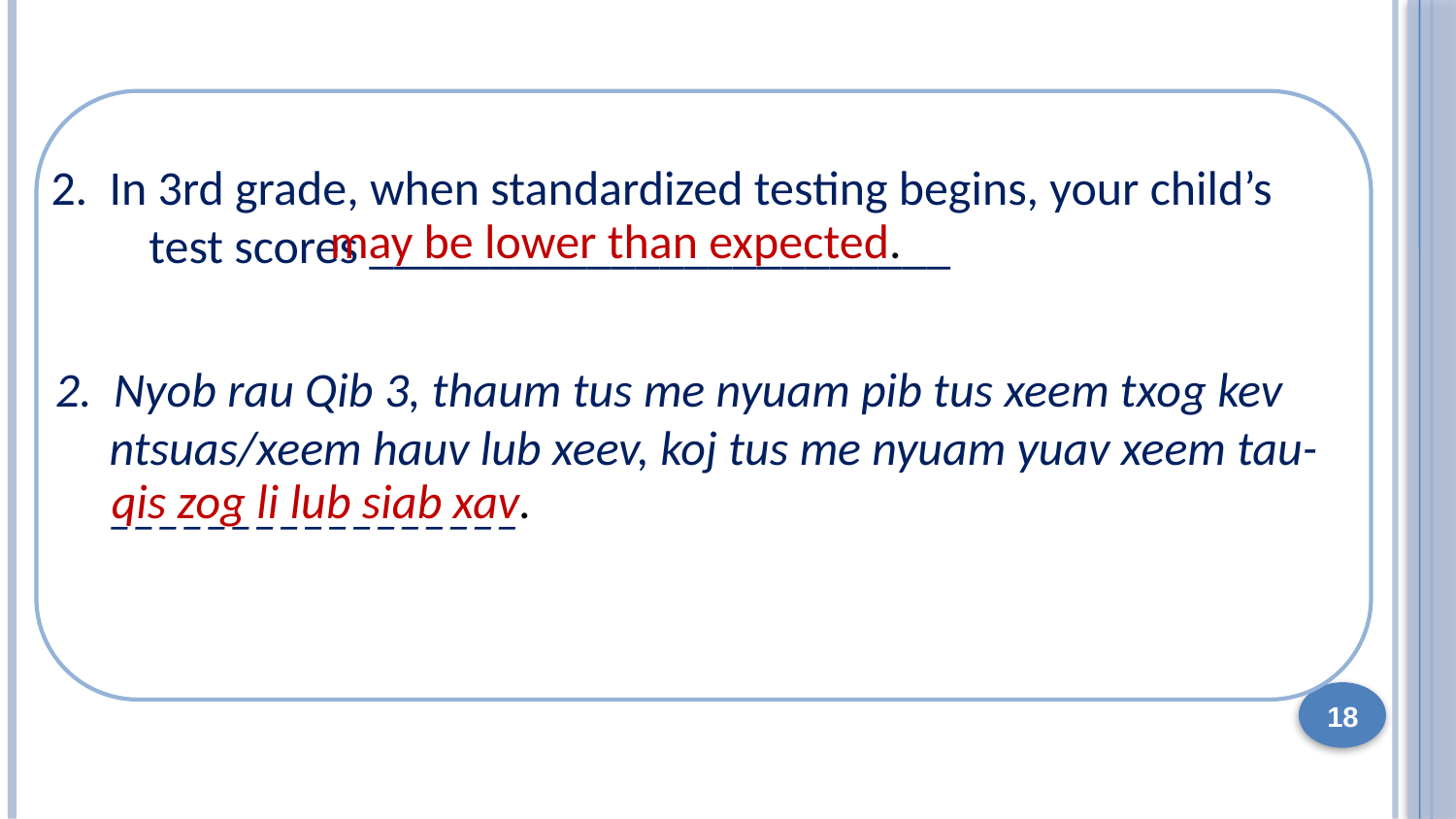

.  Research shows that all DLI children – regdless of home language –_______.

La investigación muestra que todos los niños de DLI, independientemente del idioma que se hable en casa, _______.
.  Research shows that all DLI children – regardless of home language –_______.

La investigación muestra que todos los niños de DLI, independientemente del idioma que se hable en casa, _______.

2.  In 3rd grade, when standardized testing begins, your child’s         test scores ________________________

may be lower than expected.
2.  Nyob rau Qib 3, thaum tus me nyuam pib tus xeem txog kev ntsuas/xeem hauv lub xeev, koj tus me nyuam yuav xeem tau-  _________________

qis zog li lub siab xav.
18